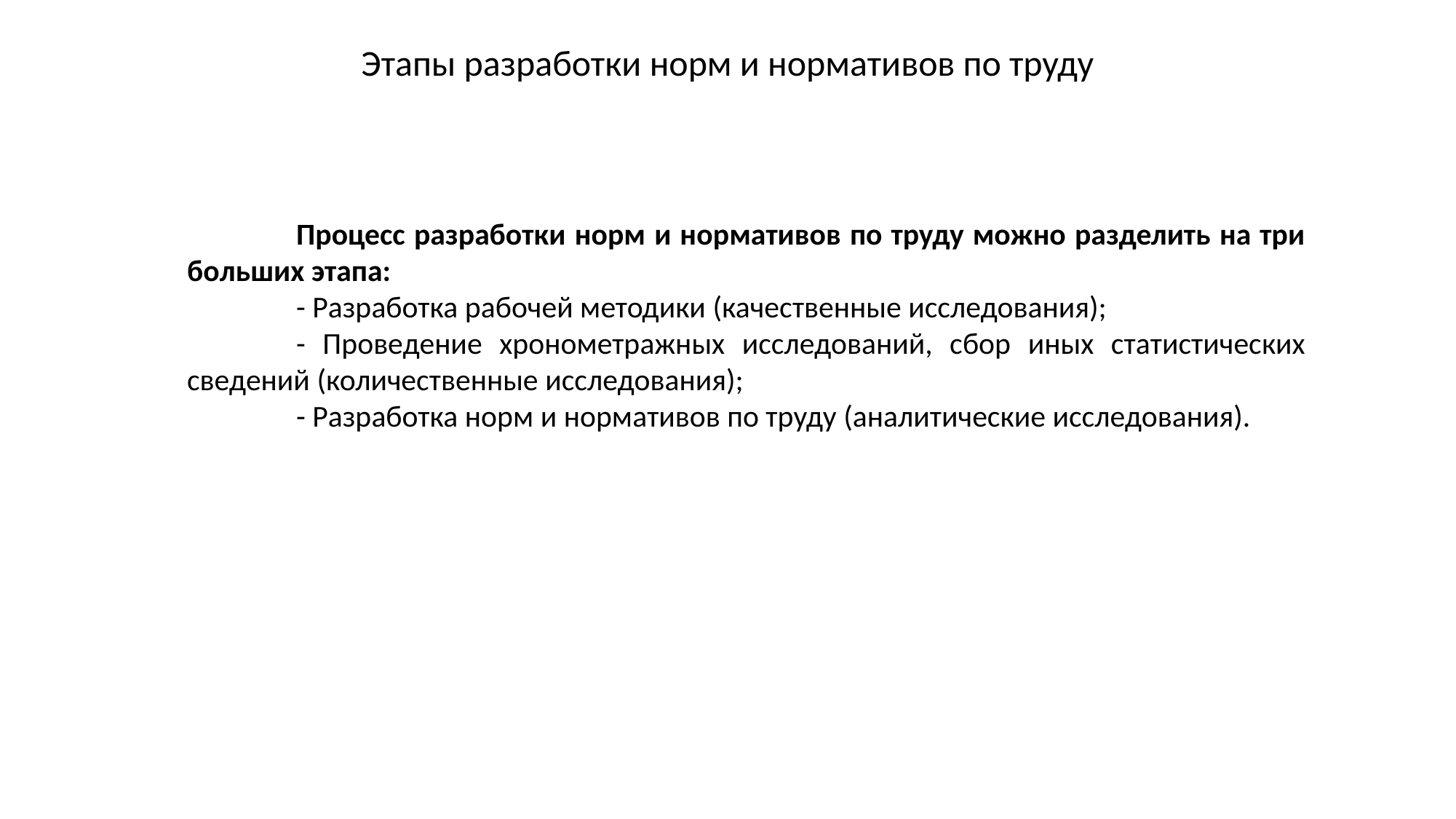

Этапы разработки норм и нормативов по труду
	Процесс разработки норм и нормативов по труду можно разделить на три больших этапа:
	- Разработка рабочей методики (качественные исследования);
	- Проведение хронометражных исследований, сбор иных статистических сведений (количественные исследования);
	- Разработка норм и нормативов по труду (аналитические исследования).